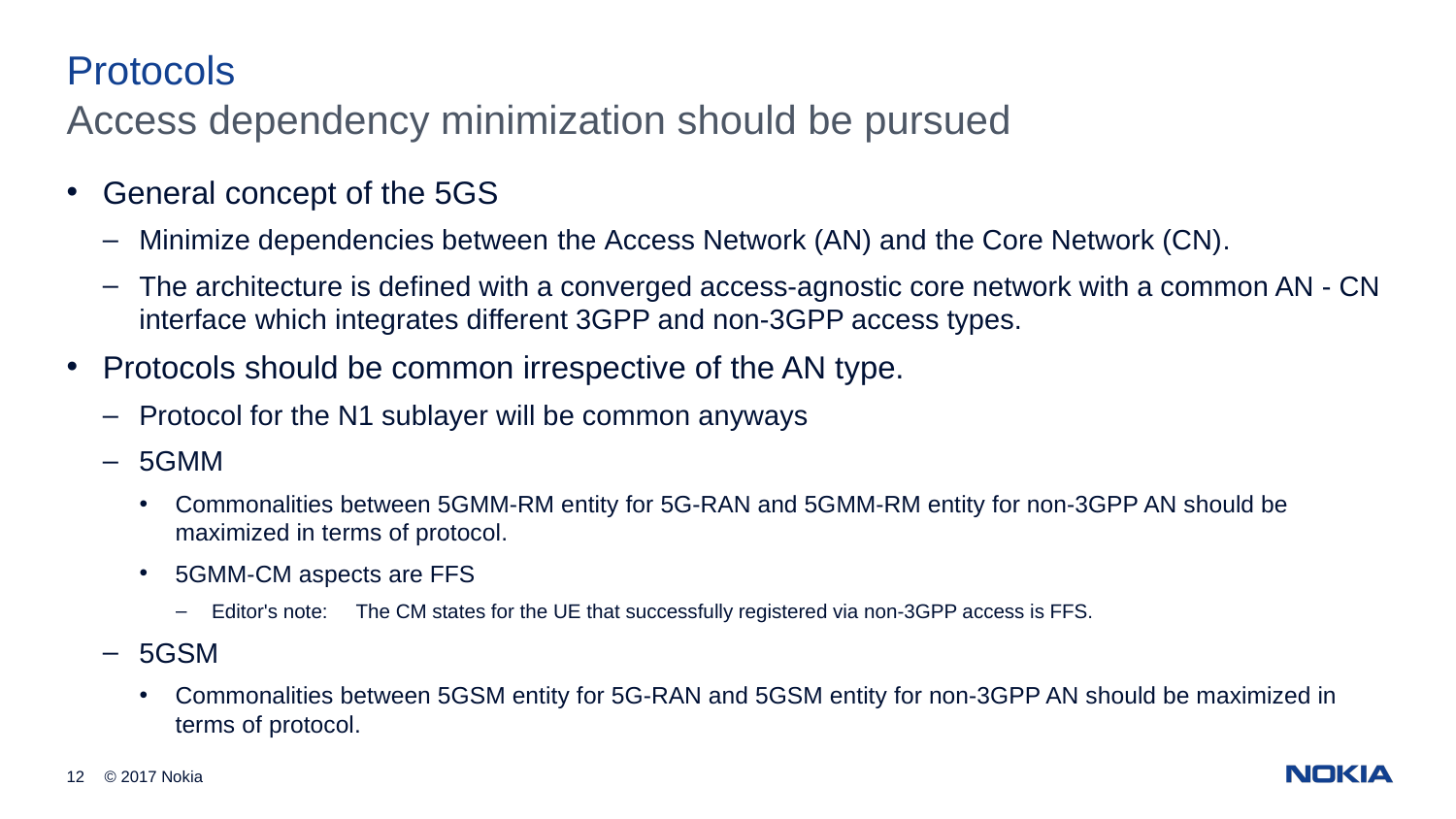

Protocols
Access dependency minimization should be pursued
General concept of the 5GS
Minimize dependencies between the Access Network (AN) and the Core Network (CN).
The architecture is defined with a converged access-agnostic core network with a common AN - CN interface which integrates different 3GPP and non-3GPP access types.
Protocols should be common irrespective of the AN type.
Protocol for the N1 sublayer will be common anyways
5GMM
Commonalities between 5GMM-RM entity for 5G-RAN and 5GMM-RM entity for non-3GPP AN should be maximized in terms of protocol.
5GMM-CM aspects are FFS
Editor's note:	The CM states for the UE that successfully registered via non-3GPP access is FFS.
5GSM
Commonalities between 5GSM entity for 5G-RAN and 5GSM entity for non-3GPP AN should be maximized in terms of protocol.